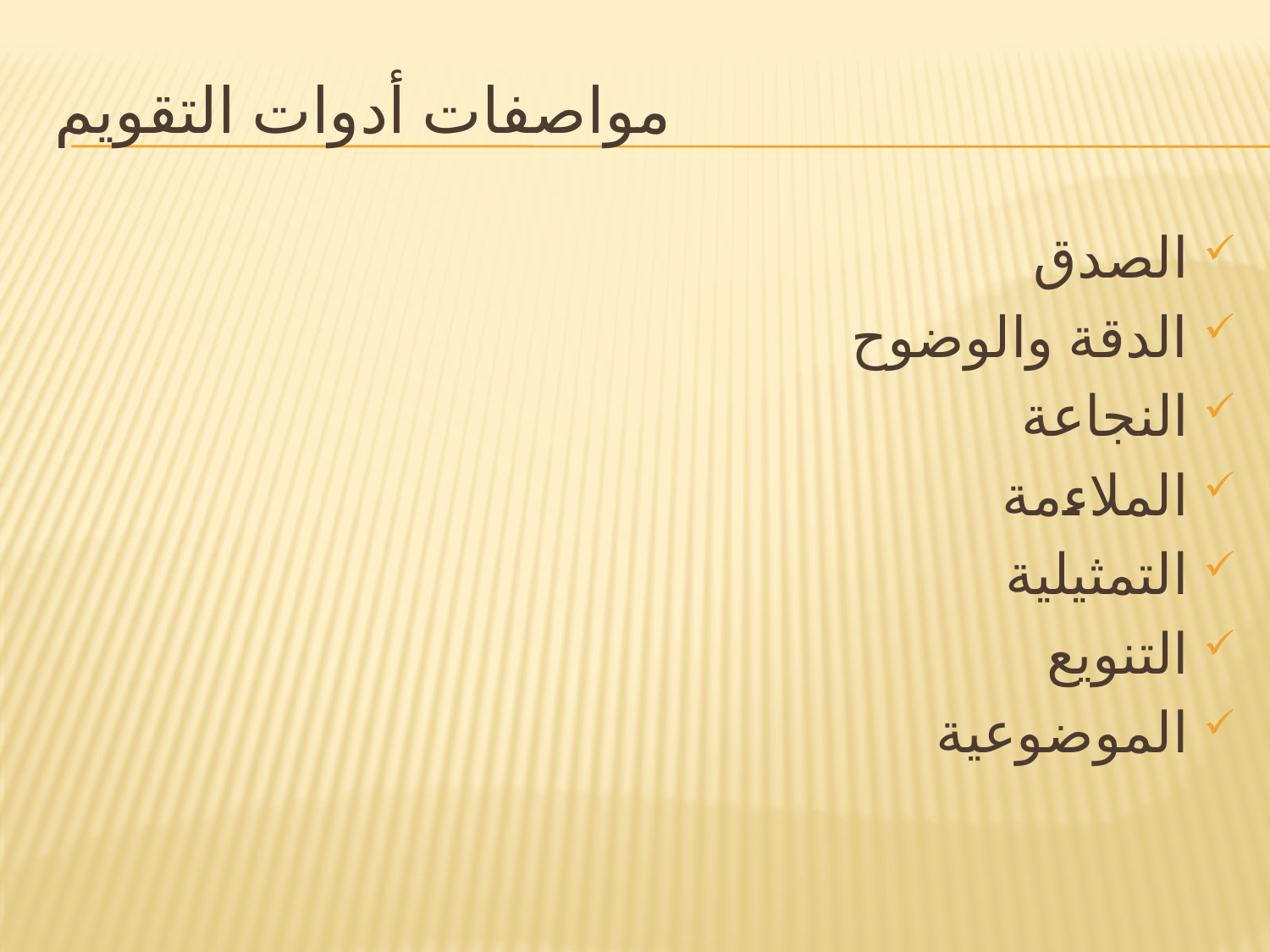

# مواصفات أدوات التقويم
الصدق
الدقة والوضوح
النجاعة
الملاءمة
التمثيلية
التنويع
الموضوعية